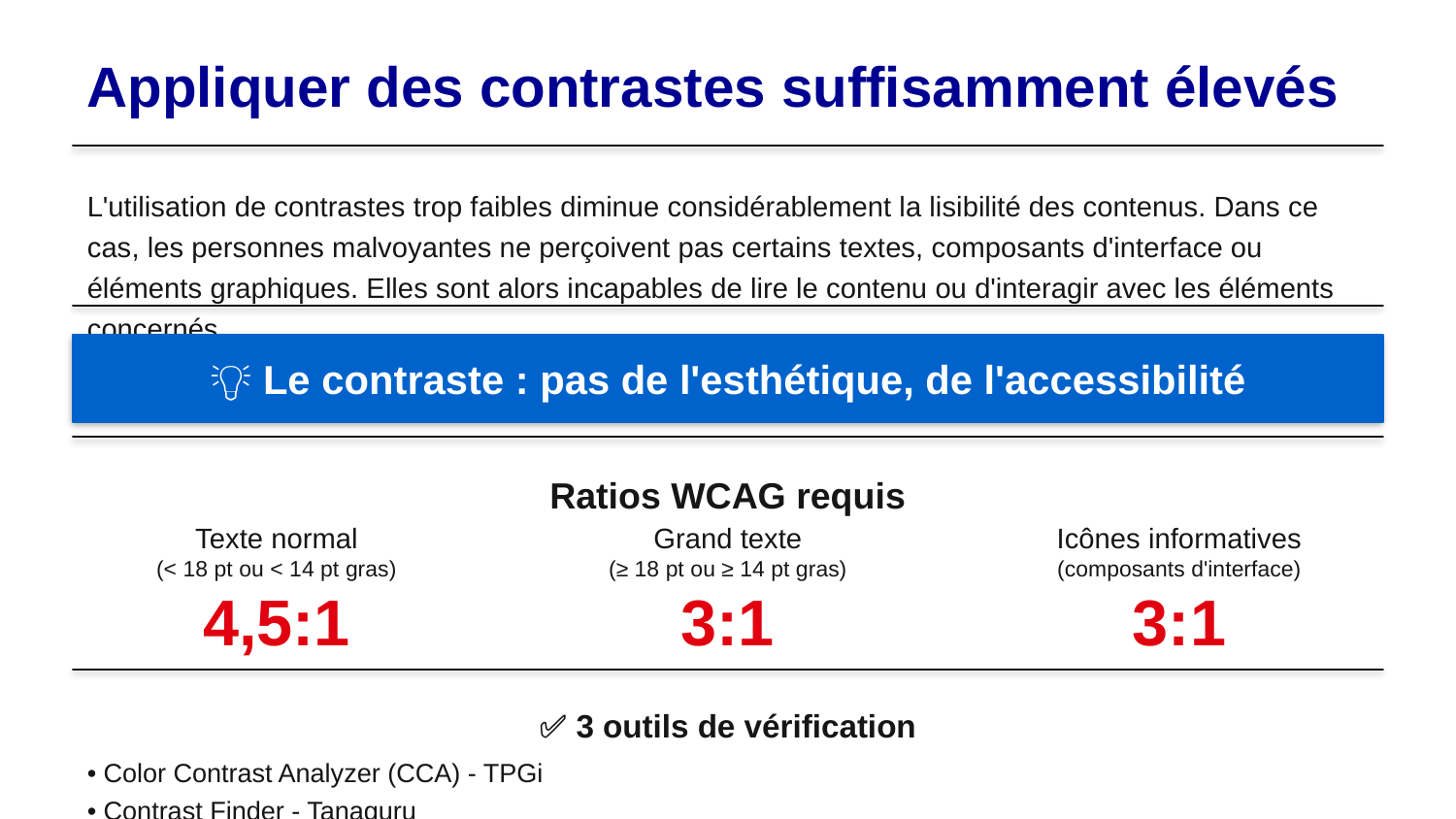

Appliquer des contrastes suffisamment élevés

L'utilisation de contrastes trop faibles diminue considérablement la lisibilité des contenus. Dans ce cas, les personnes malvoyantes ne perçoivent pas certains textes, composants d'interface ou éléments graphiques. Elles sont alors incapables de lire le contenu ou d'interagir avec les éléments concernés.

💡 Le contraste : pas de l'esthétique, de l'accessibilité

Ratios WCAG requis
Texte normal
(< 18 pt ou < 14 pt gras)
4,5:1
Grand texte
(≥ 18 pt ou ≥ 14 pt gras)
3:1
Icônes informatives
(composants d'interface)
3:1

✅ 3 outils de vérification
• Color Contrast Analyzer (CCA) - TPGi
• Contrast Finder - Tanaguru
• Analyseur de contraste - Deque University